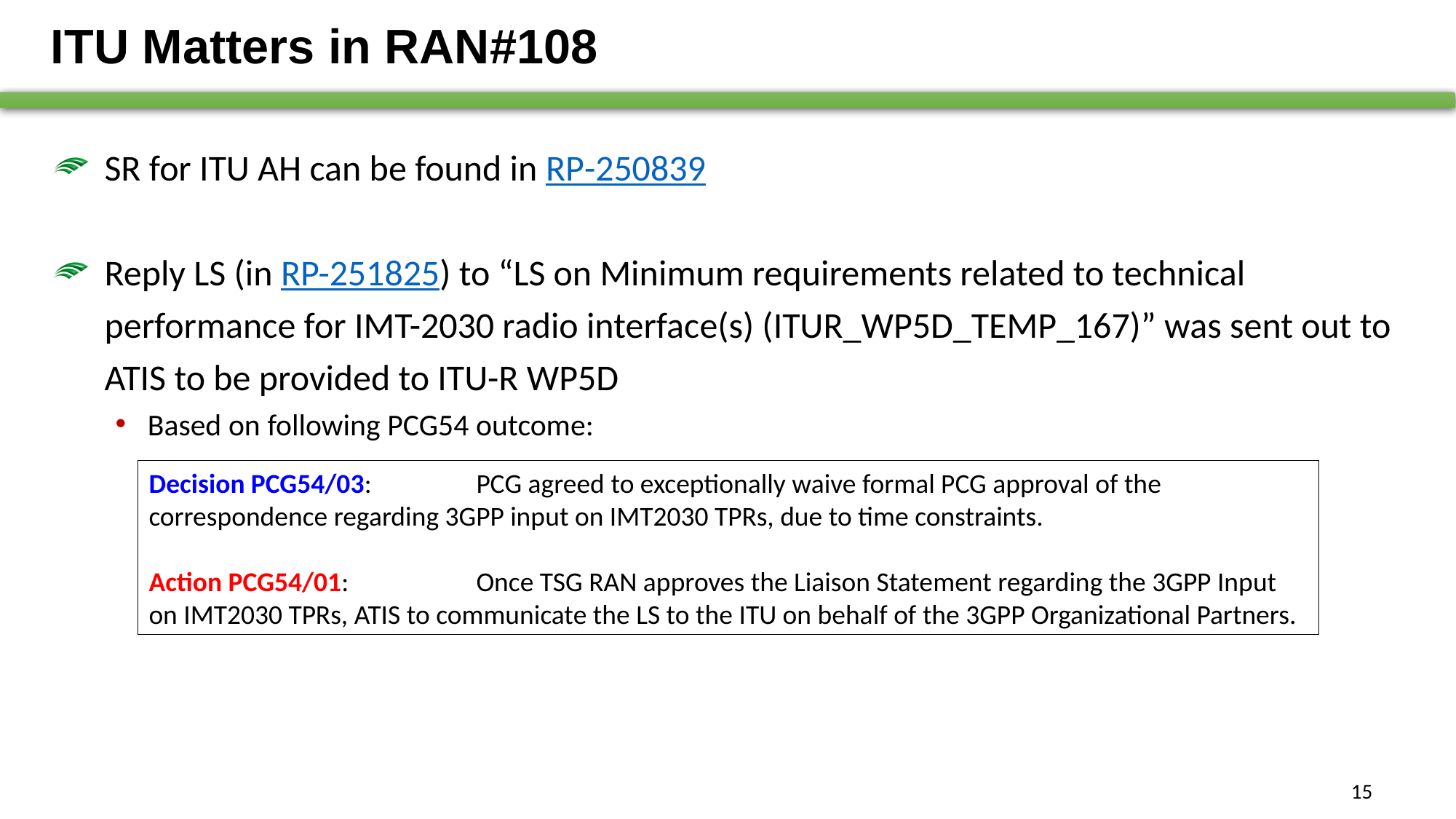

# ITU Matters in RAN#108
SR for ITU AH can be found in RP-250839

Reply LS (in RP-251825) to “LS on Minimum requirements related to technical performance for IMT-2030 radio interface(s) (ITUR_WP5D_TEMP_167)” was sent out to ATIS to be provided to ITU-R WP5D
Based on following PCG54 outcome:

Decision PCG54/03:	PCG agreed to exceptionally waive formal PCG approval of the correspondence regarding 3GPP input on IMT2030 TPRs, due to time constraints.

Action PCG54/01:	 	Once TSG RAN approves the Liaison Statement regarding the 3GPP Input on IMT2030 TPRs, ATIS to communicate the LS to the ITU on behalf of the 3GPP Organizational Partners.